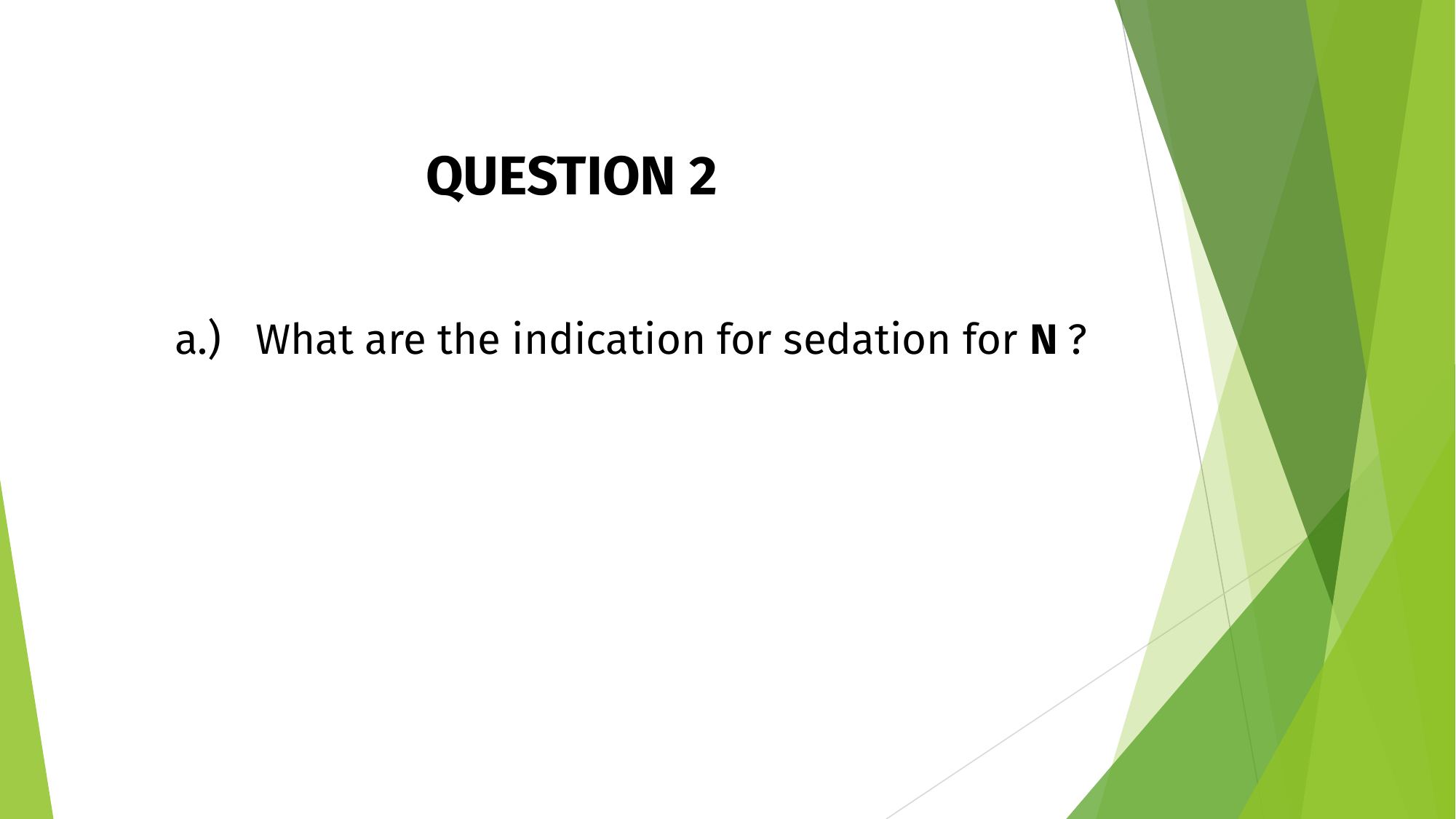

QUESTION 2
a.)   What are the indication for sedation for N ?